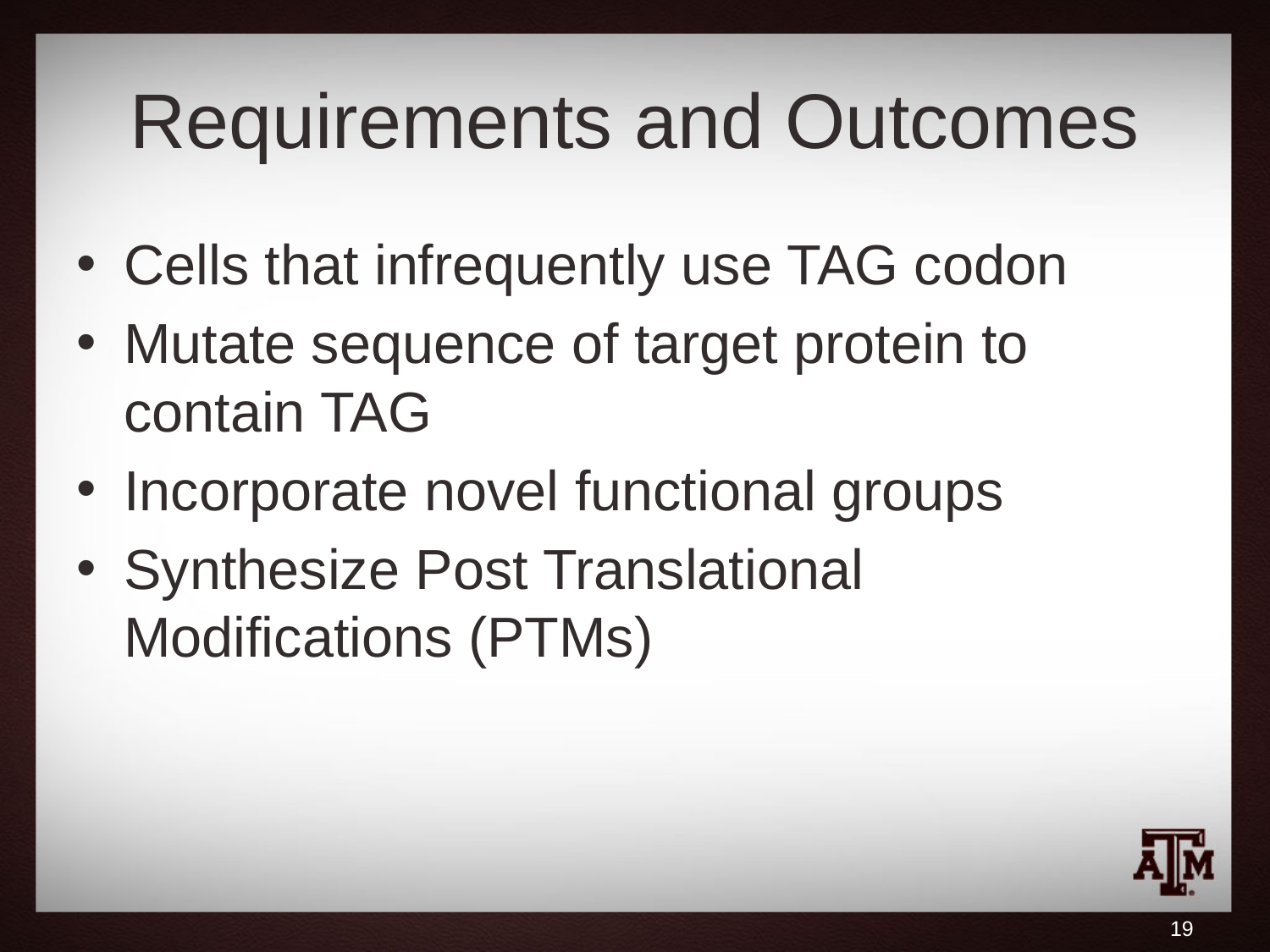

# Requirements and Outcomes
Cells that infrequently use TAG codon
Mutate sequence of target protein to contain TAG
Incorporate novel functional groups
Synthesize Post Translational Modifications (PTMs)
19